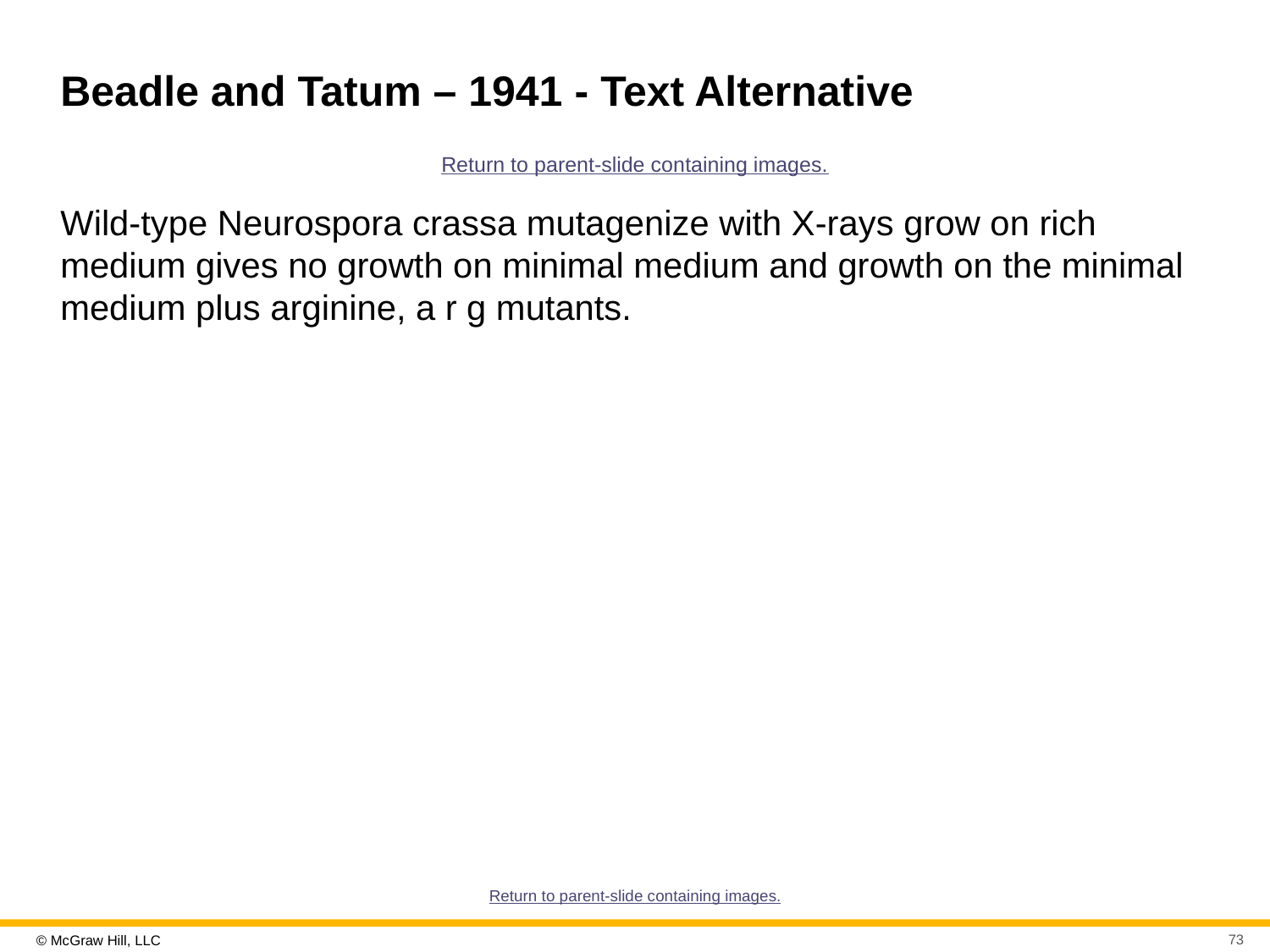

# Beadle and Tatum – 1941 - Text Alternative
Return to parent-slide containing images.
Wild-type Neurospora crassa mutagenize with X-rays grow on rich medium gives no growth on minimal medium and growth on the minimal medium plus arginine, a r g mutants.
Return to parent-slide containing images.
73